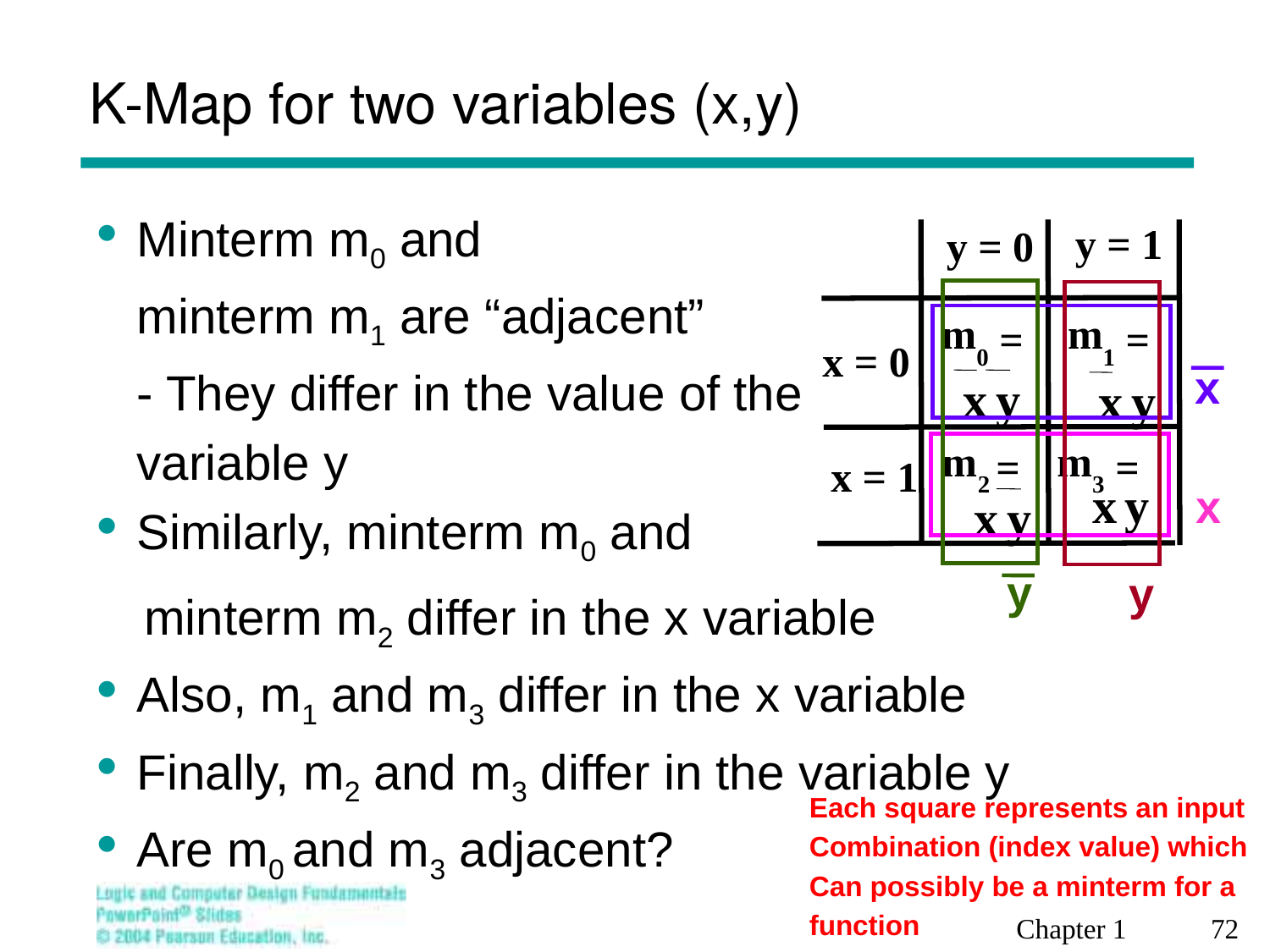

# K-Map for two variables (x,y)
Minterm m0 and
	minterm m1 are “adjacent”
	- They differ in the value of the
	variable y
Similarly, minterm m0 and
   minterm m2 differ in the x variable
Also, m1 and m3 differ in the x variable
Finally, m2 and m3 differ in the variable y
Are m0 and m3 adjacent?

y = 1

y = 0

m
m
0 =

1 =

x = 0

x
y

x
y

m
2 =
m
3 =
x = 1
x
y

x
y

x

x
y
y

Each square represents an input
Combination (index value) which
Can possibly be a minterm for a
function
Chapter 1            72